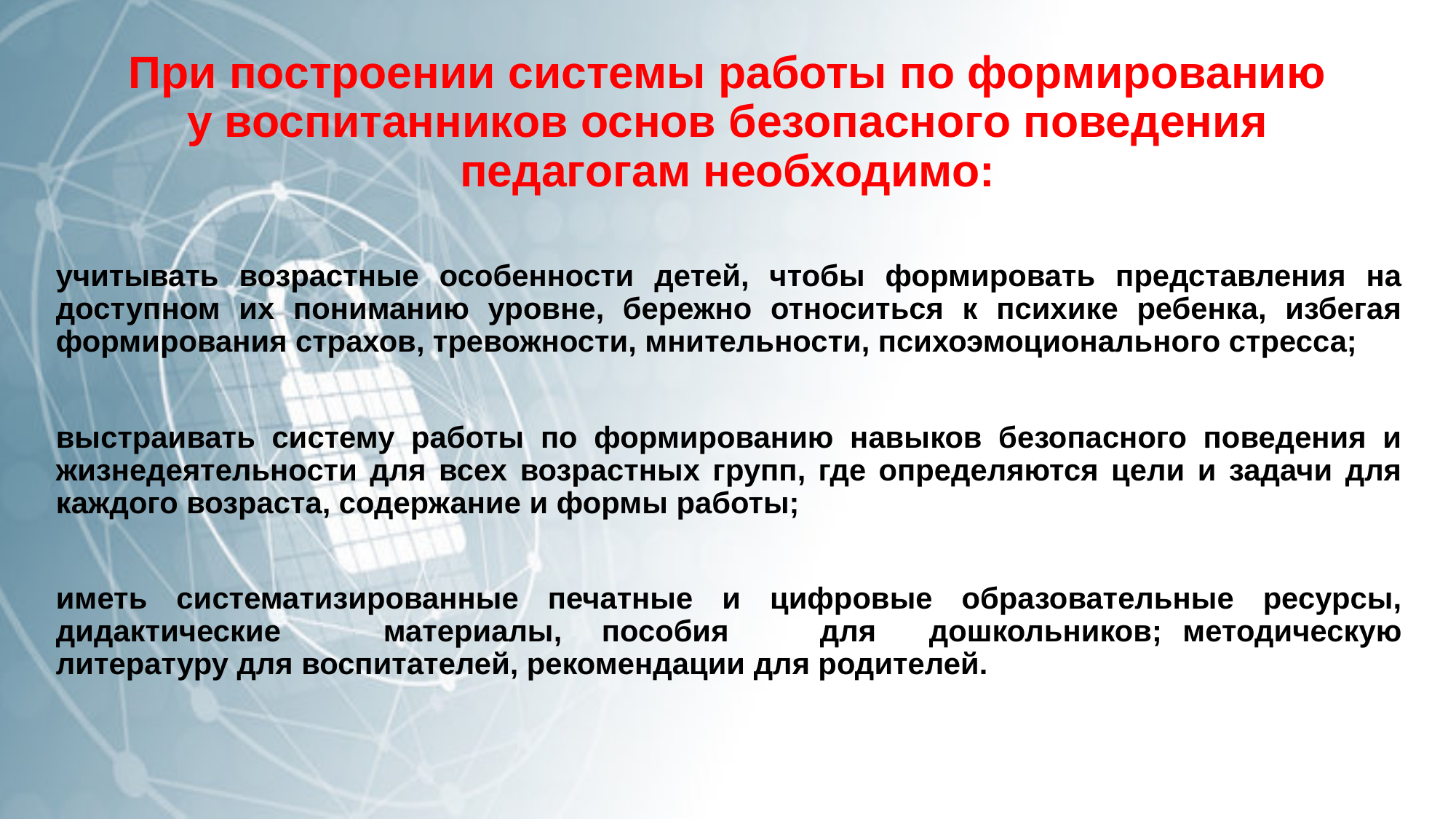

# При построении системы работы по формированию у воспитанников основ безопасного поведения педагогам необходимо:
учитывать возрастные особенности детей, чтобы формировать представления на доступном их пониманию уровне, бережно относиться к психике ребенка, избегая формирования страхов, тревожности, мнительности, психоэмоционального стресса;

выстраивать систему работы по формированию навыков безопасного поведения и жизнедеятельности для всех возрастных групп, где определяются цели и задачи для каждого возраста, содержание и формы работы;

иметь систематизированные печатные и цифровые образовательные ресурсы, дидактические	материалы,	пособия	для	дошкольников; методическую литературу для воспитателей, рекомендации для родителей.